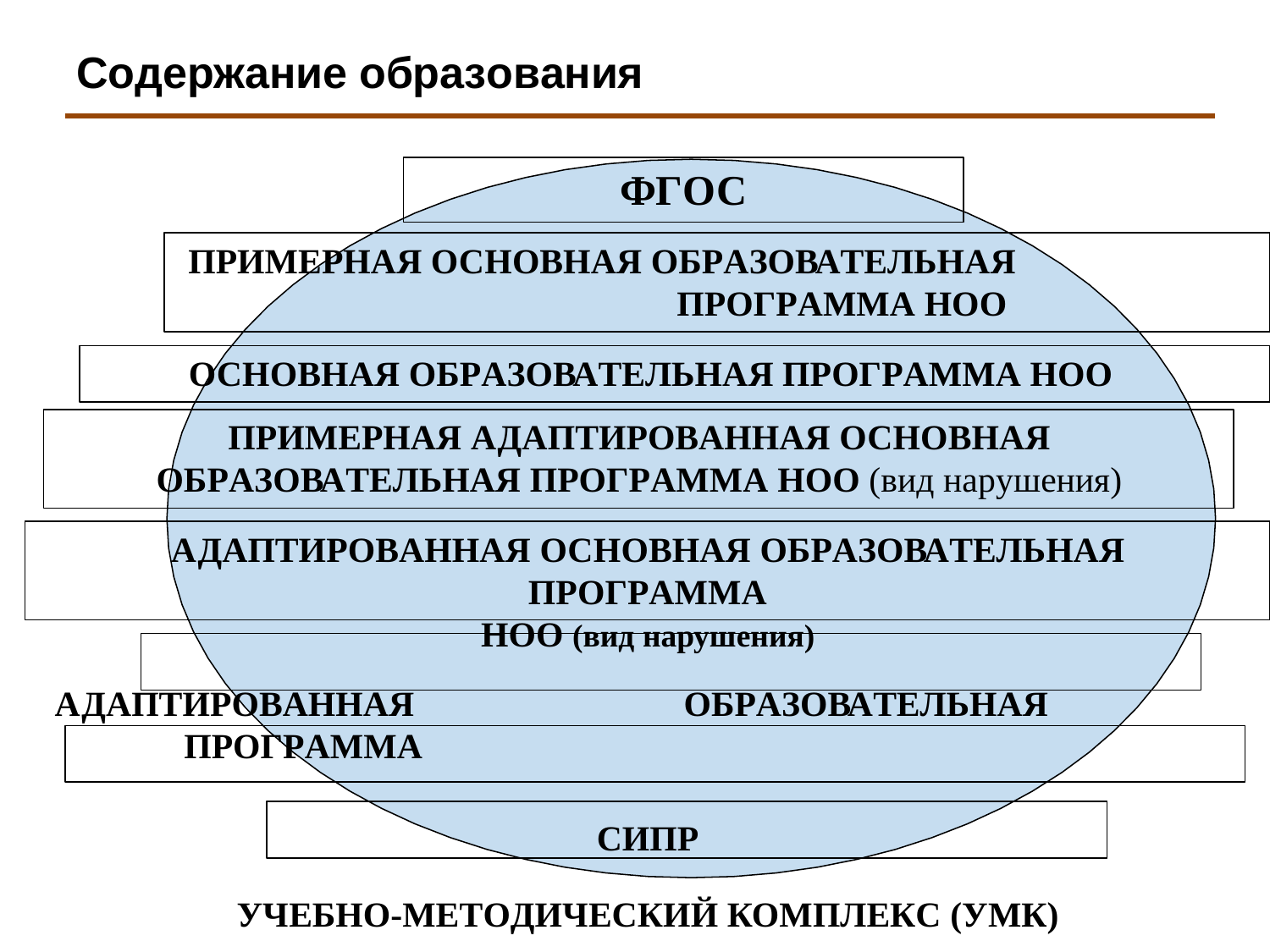

# Содержание образования

ФГОС
ПРИМЕРНАЯ ОСНОВНАЯ ОБРАЗОВАТЕЛЬНАЯ ПРОГРАММА НОО
ОСНОВНАЯ ОБРАЗОВАТЕЛЬНАЯ ПРОГРАММА НОО
ПРИМЕРНАЯ АДАПТИРОВАННАЯ ОСНОВНАЯ
ОБРАЗОВАТЕЛЬНАЯ ПРОГРАММА НОО (вид нарушения)
АДАПТИРОВАННАЯ ОСНОВНАЯ ОБРАЗОВАТЕЛЬНАЯ ПРОГРАММА
НОО (вид нарушения)
АДАПТИРОВАННАЯ	ОБРАЗОВАТЕЛЬНАЯ ПРОГРАММА

СИПР

УЧЕБНО-МЕТОДИЧЕСКИЙ КОМПЛЕКС (УМК)